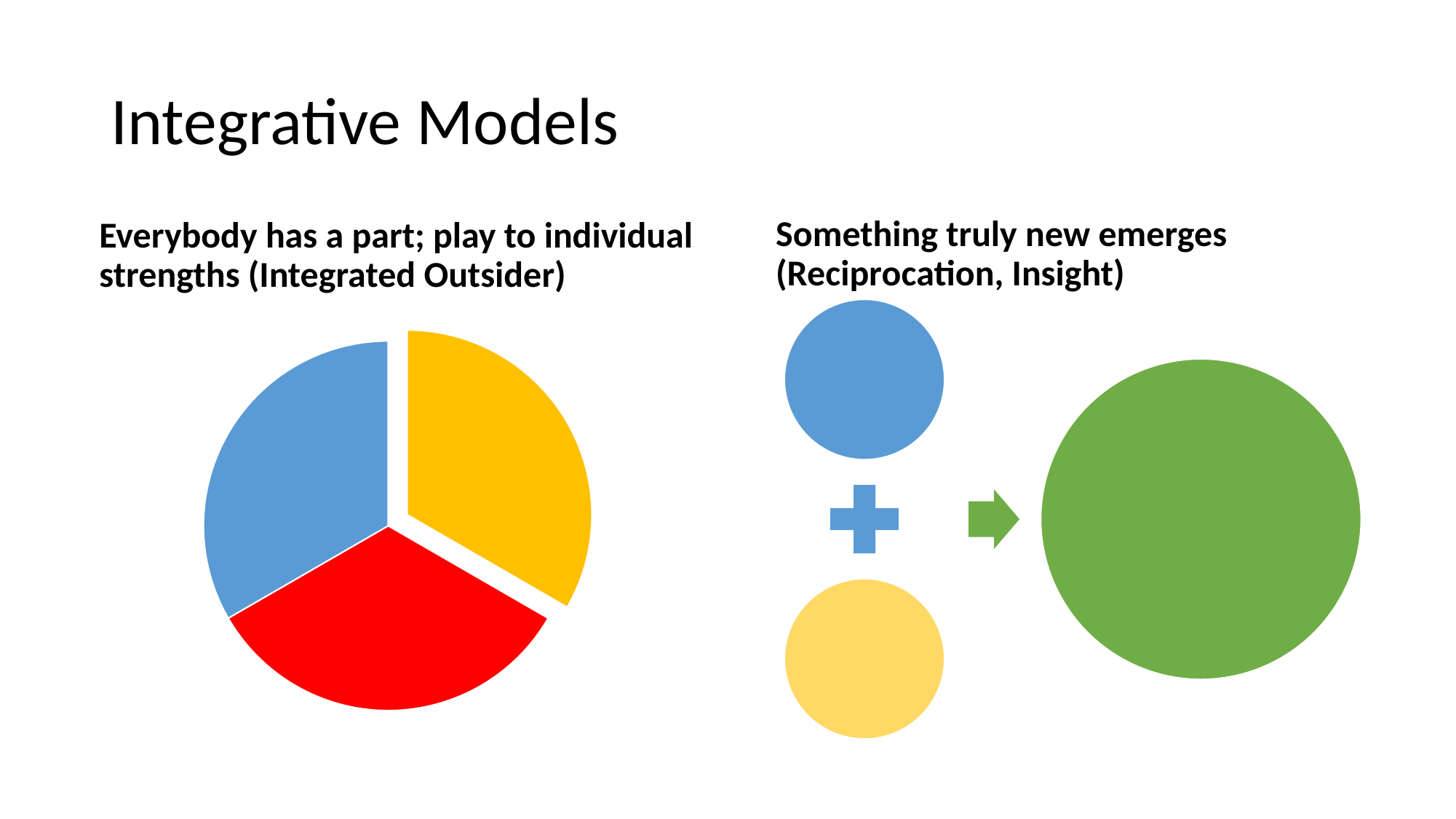

# Integrative Models
Something truly new emerges (Reciprocation, Insight)
Everybody has a part; play to individual strengths (Integrated Outsider)